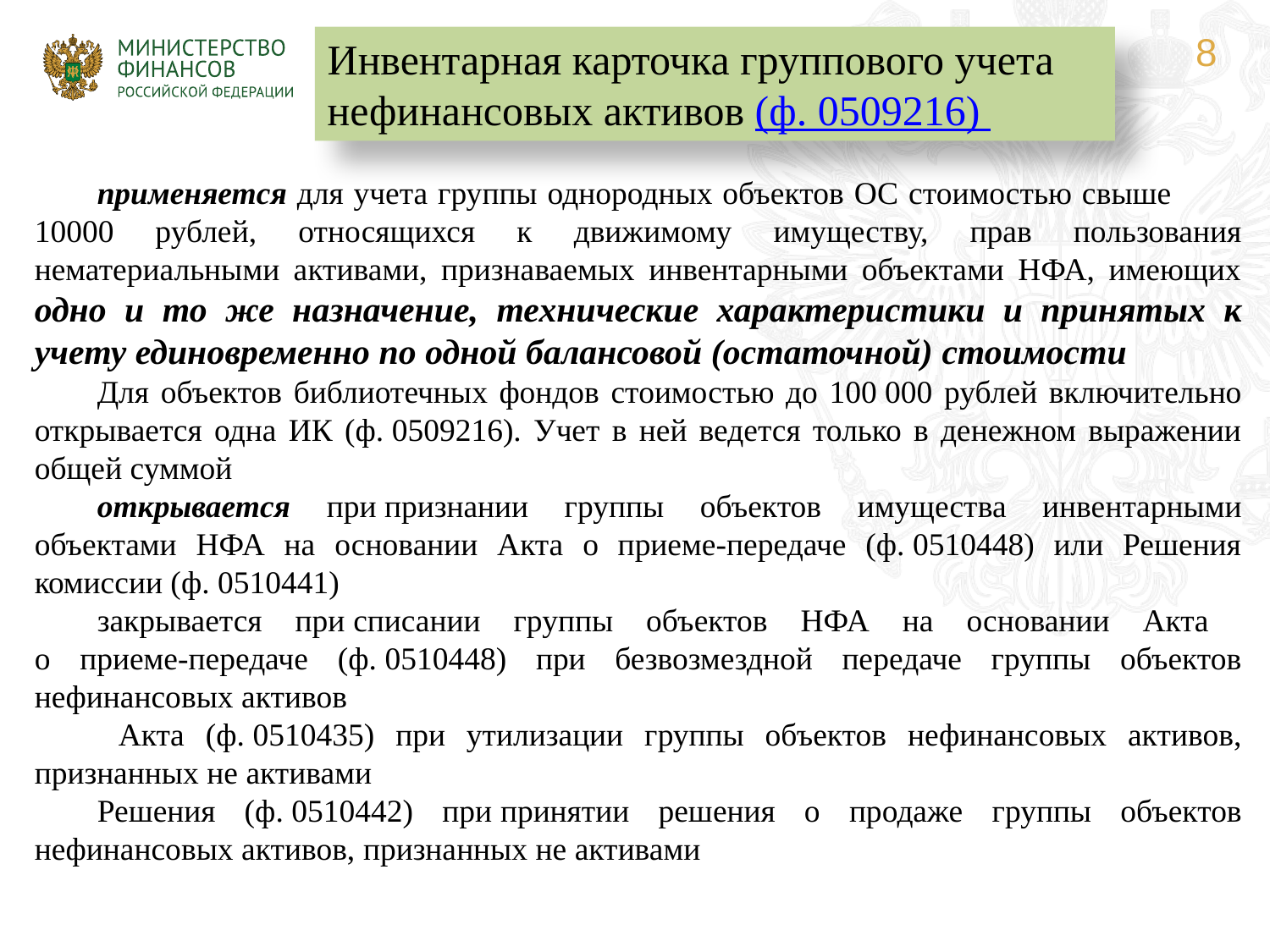

Инвентарная карточка группового учета нефинансовых активов (ф. 0509216)
применяется для учета группы однородных объектов ОС стоимостью свыше        10000 рублей, относящихся к движимому имуществу, прав пользования нематериальными активами, признаваемых инвентарными объектами НФА, имеющих одно и то же назначение, технические характеристики и принятых к учету единовременно по одной балансовой (остаточной) стоимости
Для объектов библиотечных фондов стоимостью до 100 000 рублей включительно открывается одна ИК (ф. 0509216). Учет в ней ведется только в денежном выражении общей суммой
открывается при признании группы объектов имущества инвентарными объектами НФА на основании Акта о приеме-передаче (ф. 0510448) или Решения комиссии (ф. 0510441)
закрывается при списании группы объектов НФА на основании Акта
о приеме-передаче (ф. 0510448) при безвозмездной передаче группы объектов нефинансовых активов
 Акта (ф. 0510435) при утилизации группы объектов нефинансовых активов, признанных не активами
Решения (ф. 0510442) при принятии решения о продаже группы объектов нефинансовых активов, признанных не активами